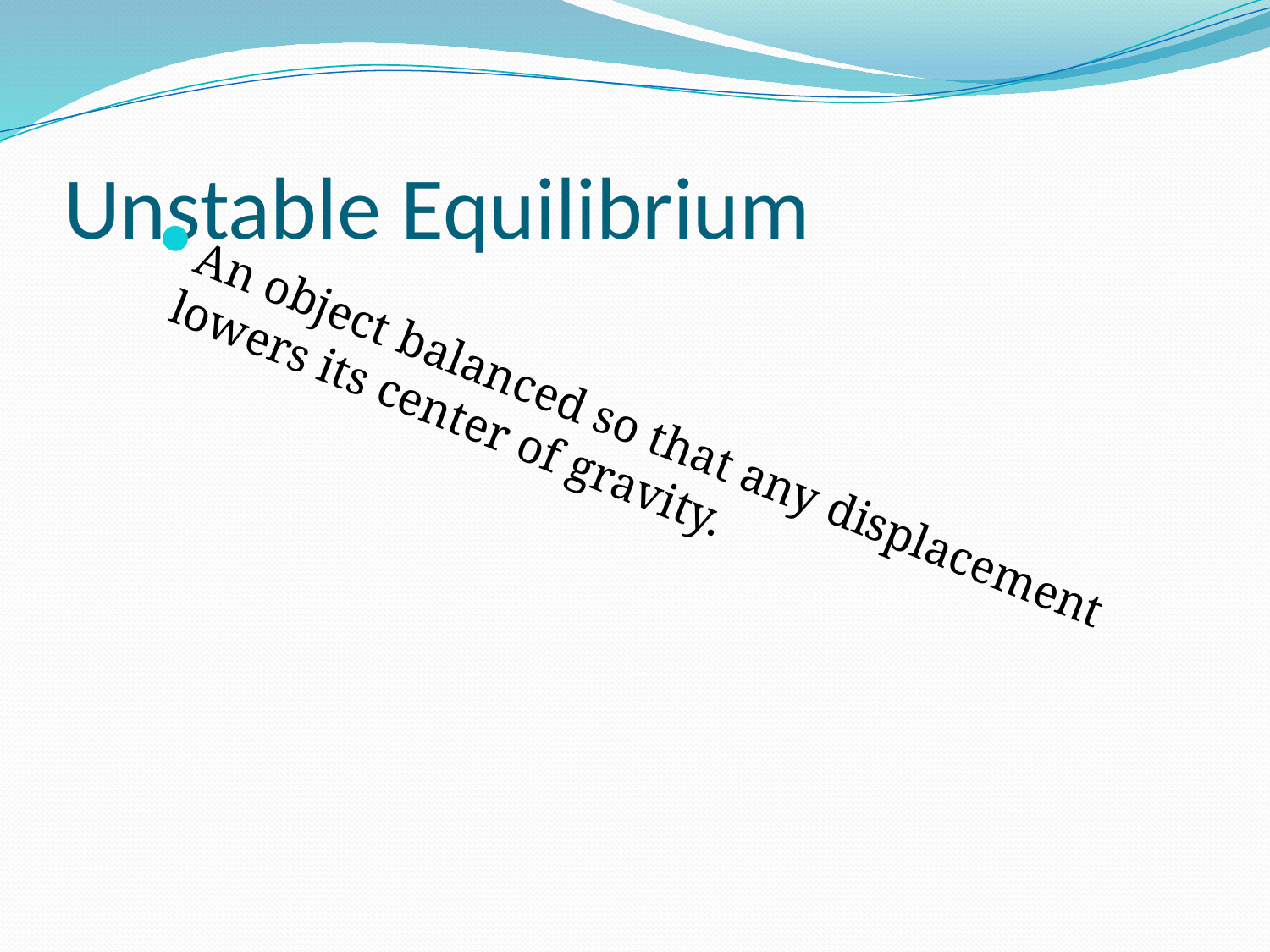

# Unstable Equilibrium
An object balanced so that any displacement lowers its center of gravity.